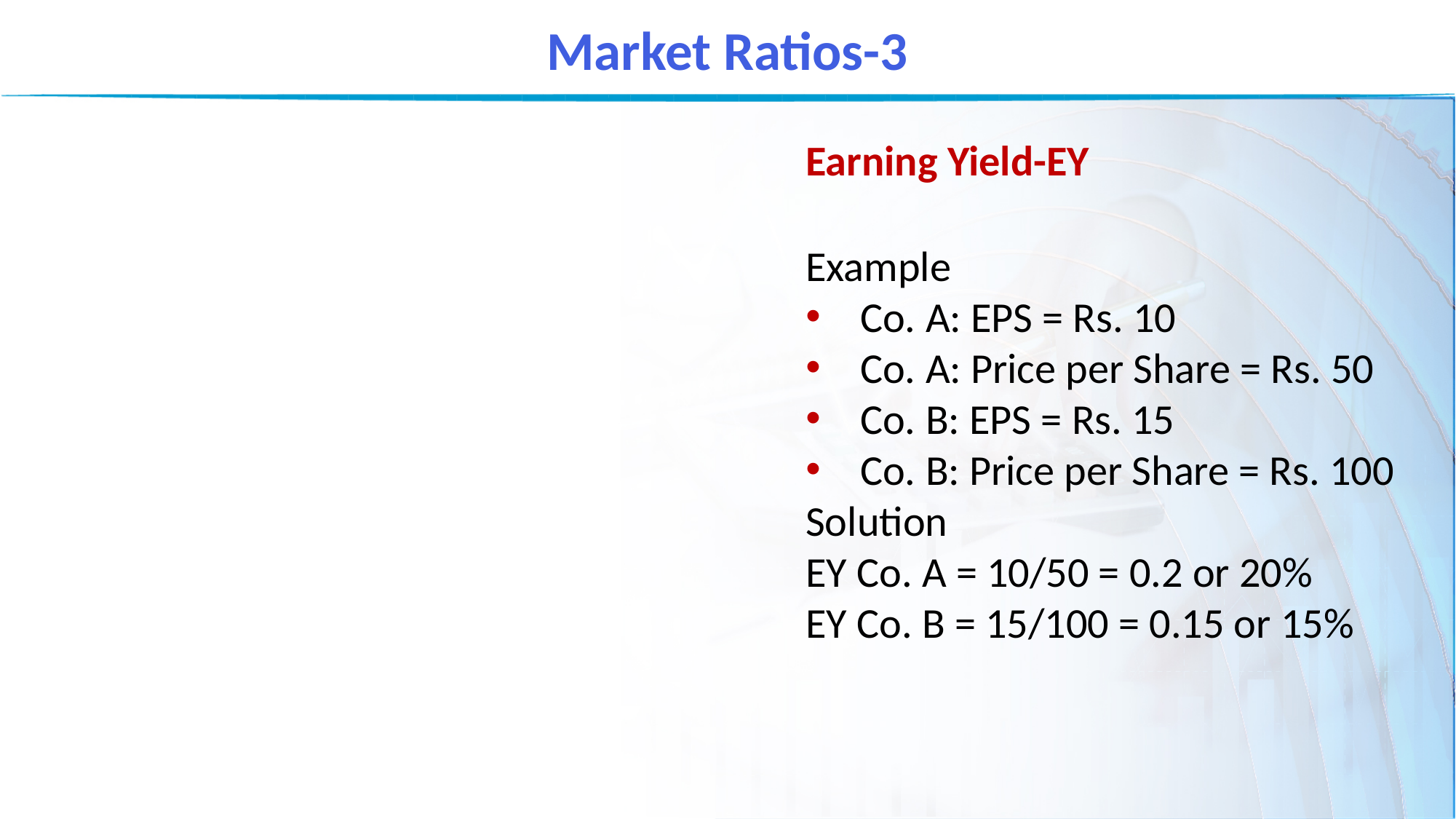

Market Ratios-3
Earning Yield-EY

Example
Co. A: EPS = Rs. 10
Co. A: Price per Share = Rs. 50
Co. B: EPS = Rs. 15
Co. B: Price per Share = Rs. 100
Solution
EY Co. A = 10/50 = 0.2 or 20%
EY Co. B = 15/100 = 0.15 or 15%